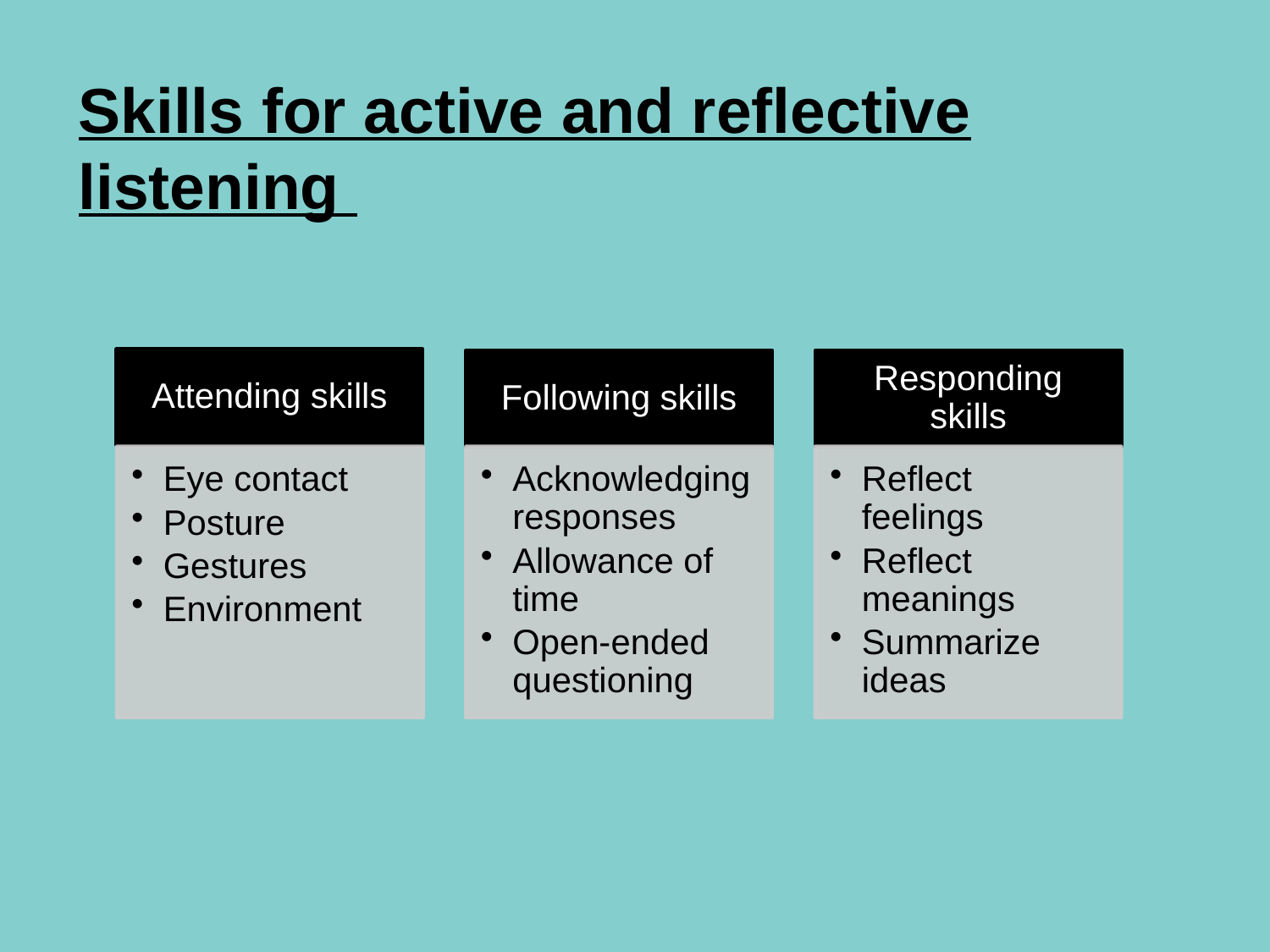

# Skills for active and reflective listening
Attending skills
Eye contact
Posture
Gestures
Environment
Following skills
Acknowledging responses
Allowance of time
Open-ended questioning
Responding skills
Reflect feelings
Reflect meanings
Summarize ideas